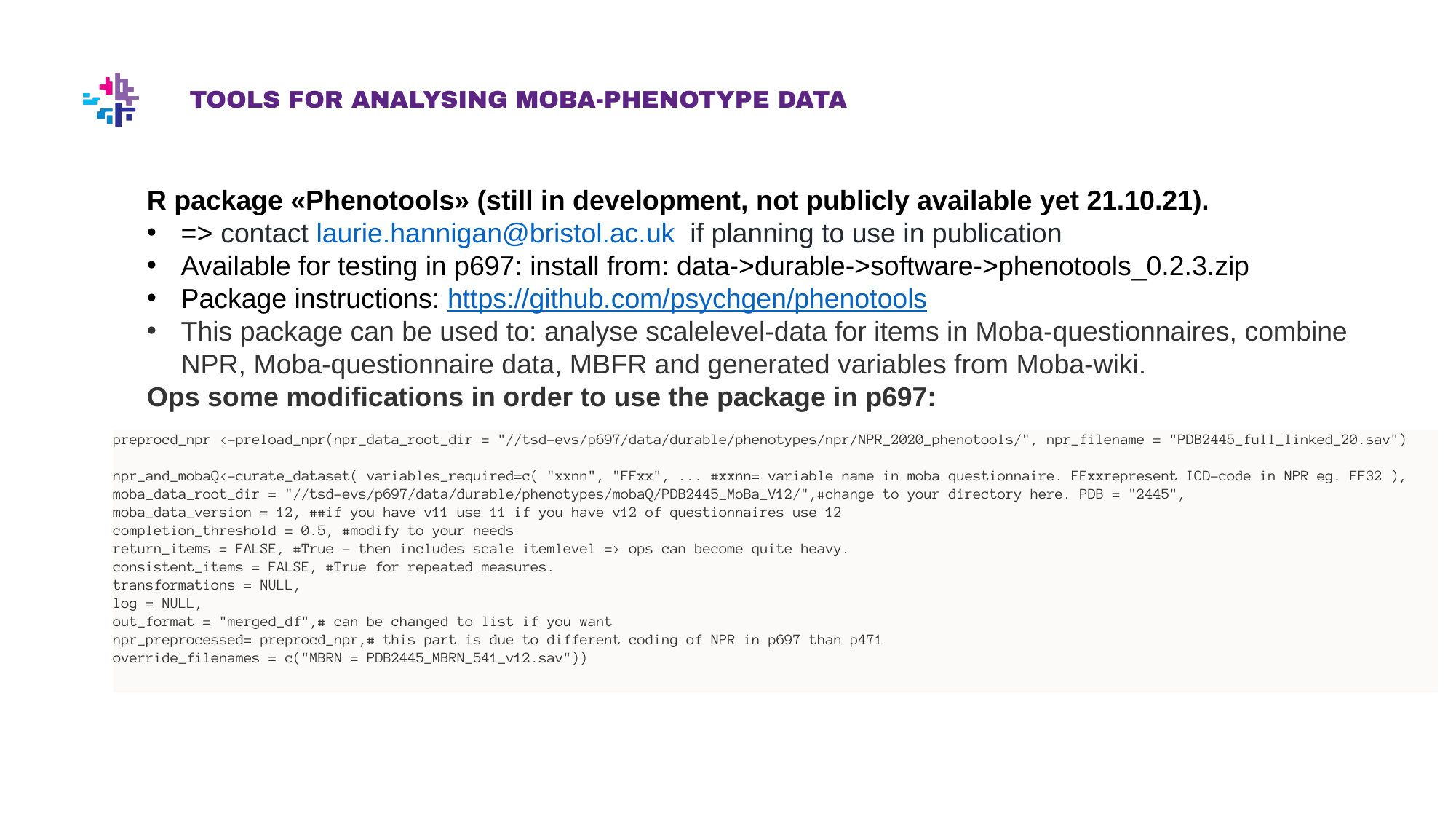

# TOOLS FOR ANALYSING MOBA-PHENOTYPE DATA
R package «Phenotools» (still in development, not publicly available yet 21.10.21).
=> contact laurie.hannigan@bristol.ac.uk  if planning to use in publication
Available for testing in p697: install from: data->durable->software->phenotools_0.2.3.zip
Package instructions: https://github.com/psychgen/phenotools
This package can be used to: analyse scalelevel-data for items in Moba-questionnaires, combine NPR, Moba-questionnaire data, MBFR and generated variables from Moba-wiki.
Ops some modifications in order to use the package in p697:

preprocd_npr <-preload_npr(npr_data_root_dir = "//tsd-evs/p697/data/durable/phenotypes/npr/NPR_2020_phenotools/", npr_filename = "PDB2445_full_linked_20.sav")

npr_and_mobaQ<-curate_dataset( variables_required=c( "xxnn", "FFxx", ... #xxnn= variable name in moba questionnaire. FFxxrepresent ICD-code in NPR eg. FF32 ),
moba_data_root_dir = "//tsd-evs/p697/data/durable/phenotypes/mobaQ/PDB2445_MoBa_V12/",#change to your directory here. PDB = "2445",
moba_data_version = 12, ##if you have v11 use 11 if you have v12 of questionnaires use 12
completion_threshold = 0.5, #modify to your needs
return_items = FALSE, #True - then includes scale itemlevel => ops can become quite heavy.
consistent_items = FALSE, #True for repeated measures.
transformations = NULL,
log = NULL,
out_format = "merged_df",# can be changed to list if you want
npr_preprocessed= preprocd_npr,# this part is due to different coding of NPR in p697 than p471
override_filenames = c("MBRN = PDB2445_MBRN_541_v12.sav"))